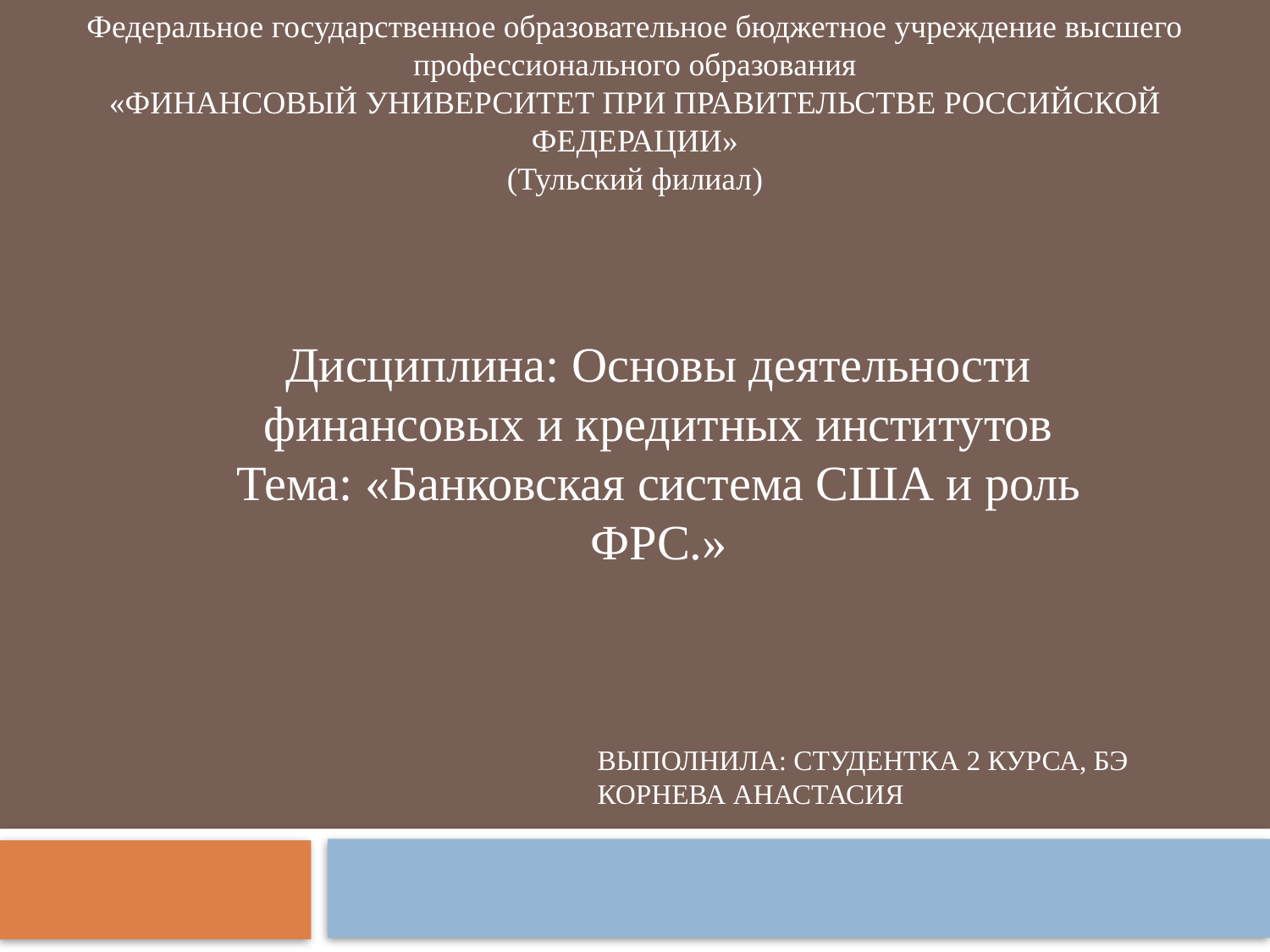

Федеральное государственное образовательное бюджетное учреждение высшего профессионального образования
«ФИНАНСОВЫЙ УНИВЕРСИТЕТ ПРИ ПРАВИТЕЛЬСТВЕ РОССИЙСКОЙ ФЕДЕРАЦИИ»
(Тульский филиал)
Дисциплина: Основы деятельности финансовых и кредитных институтов
Тема: «Банковская система США и роль ФРС.»
# Выполнила: студентка 2 курса, БЭ Корнева Анастасия